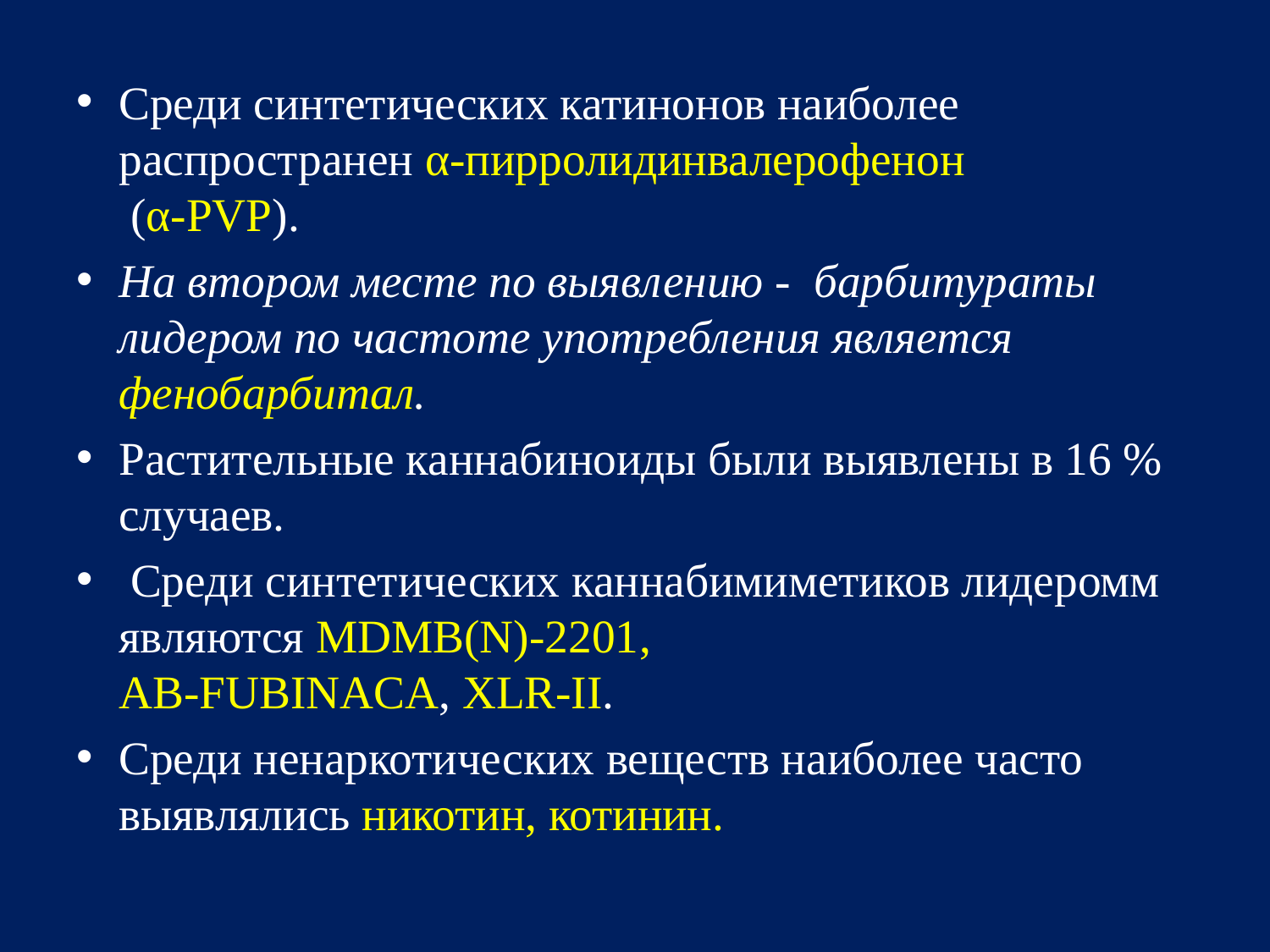

Среди синтетических катинонов наиболее распространен α-пирролидинвалерофенон
 (α-PVP).
На втором месте по выявлению -  барбитураты лидером по частоте употребления является фенобарбитал.
Растительные каннабиноиды были выявлены в 16 % случаев.
 Среди синтетических каннабимиметиков лидеромм являются MDMB(N)-2201,
AB-FUBINACA, XLR-II.
Среди ненаркотических веществ наиболее часто выявлялись никотин, котинин.